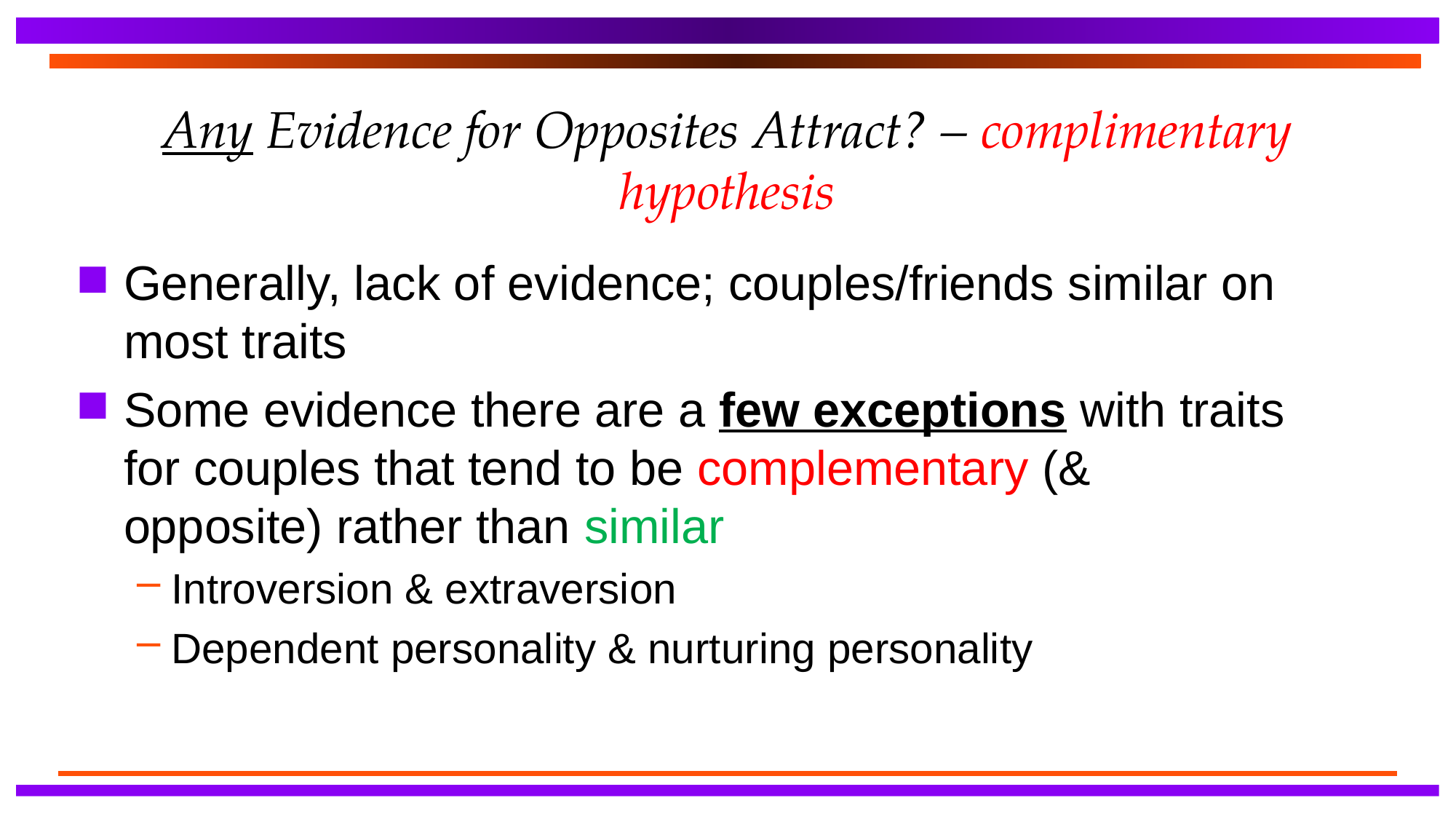

# Any Evidence for Opposites Attract? – complimentary hypothesis

Generally, lack of evidence; couples/friends similar on most traits
Some evidence there are a few exceptions with traits for couples that tend to be complementary (& opposite) rather than similar
Introversion & extraversion
Dependent personality & nurturing personality